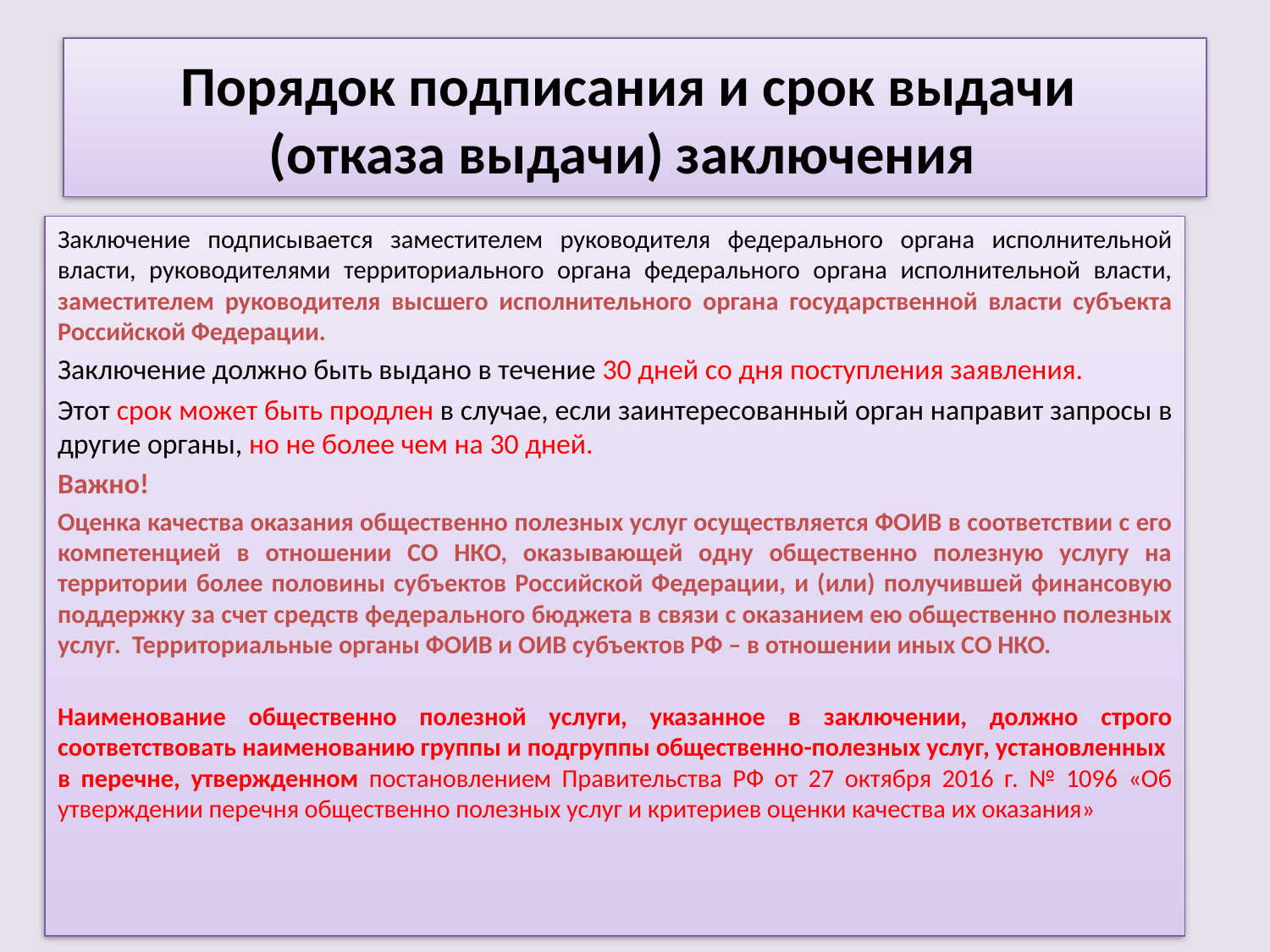

# Порядок подписания и срок выдачи (отказа выдачи) заключения
Заключение подписывается заместителем руководителя федерального органа исполнительной власти, руководителями территориального органа федерального органа исполнительной власти, заместителем руководителя высшего исполнительного органа государственной власти субъекта Российской Федерации.
Заключение должно быть выдано в течение 30 дней со дня поступления заявления.
Этот срок может быть продлен в случае, если заинтересованный орган направит запросы в другие органы, но не более чем на 30 дней.
Важно!
Оценка качества оказания общественно полезных услуг осуществляется ФОИВ в соответствии с его компетенцией в отношении СО НКО, оказывающей одну общественно полезную услугу на территории более половины субъектов Российской Федерации, и (или) получившей финансовую поддержку за счет средств федерального бюджета в связи с оказанием ею общественно полезных услуг.  Территориальные органы ФОИВ и ОИВ субъектов РФ – в отношении иных СО НКО.

Наименование общественно полезной услуги, указанное в заключении, должно строго соответствовать наименованию группы и подгруппы общественно-полезных услуг, установленных  в перечне, утвержденном постановлением Правительства РФ от 27 октября 2016 г. № 1096 «Об утверждении перечня общественно полезных услуг и критериев оценки качества их оказания»